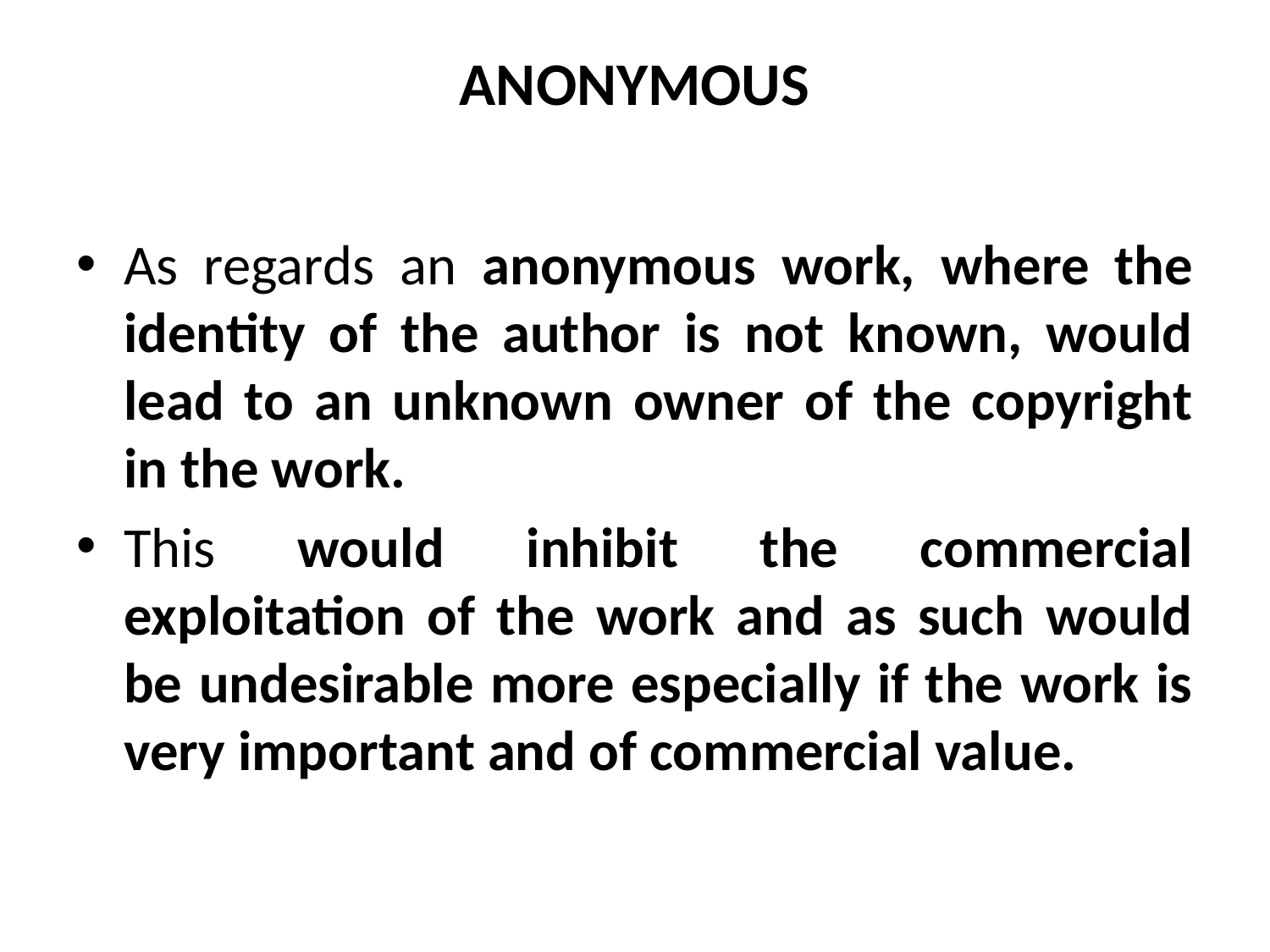

# ANONYMOUS
As regards an anonymous work, where the identity of the author is not known, would lead to an unknown owner of the copyright in the work.
This would inhibit the commercial exploitation of the work and as such would be undesirable more especially if the work is very important and of commercial value.